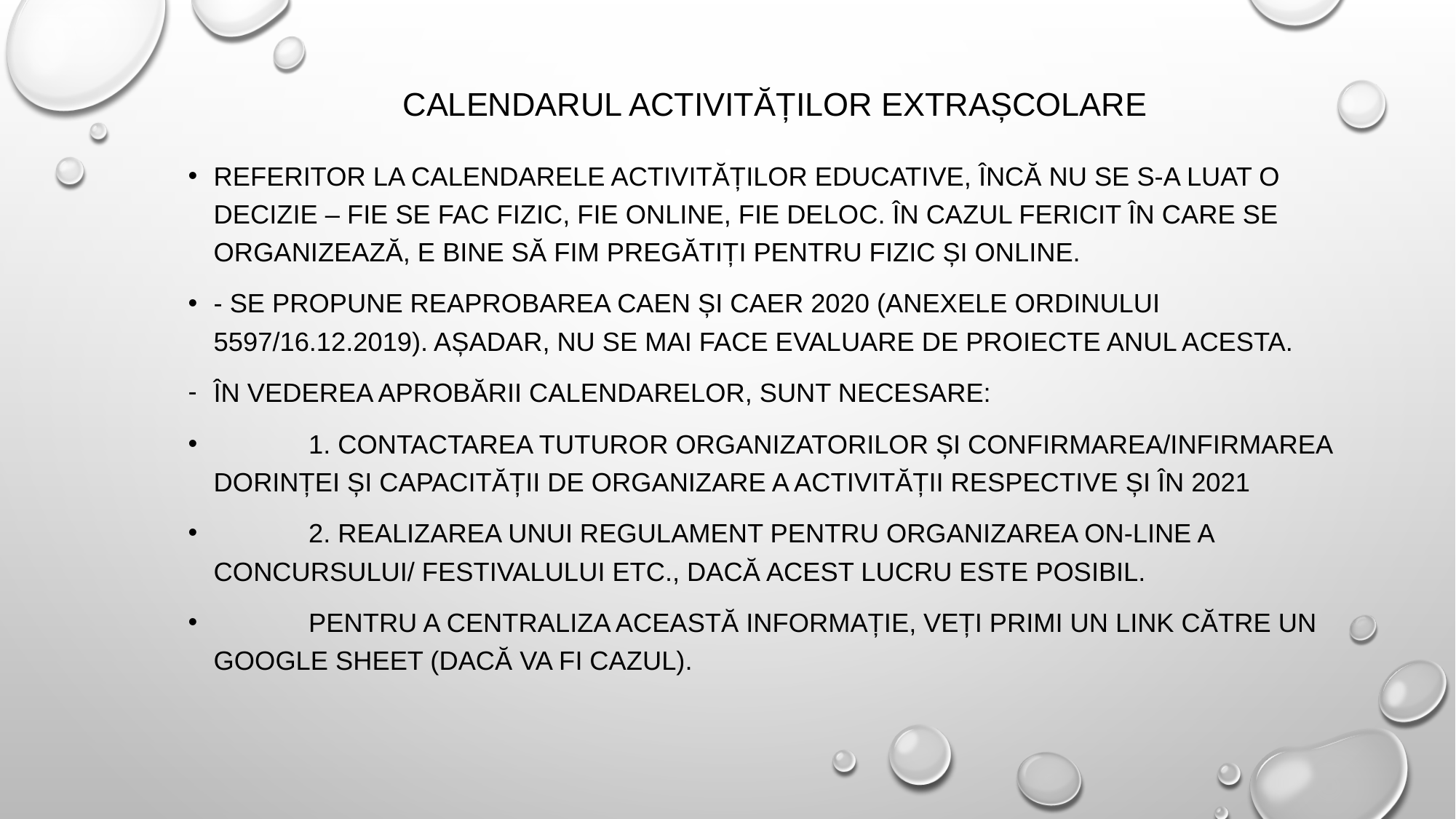

# Calendarul activităților extrașcolare
Referitor la calendarele activităților educative, încă nu se s-a luat O decizie – fie se fac fizic, fie online, fie deloc. În cazul fericit în care se organizează, e bine să fim pregătiți pentru fizic și online.
- Se propune reaprobarea CAEN și CAER 2020 (anexele ordinului 5597/16.12.2019). Așadar, nu se mai face evaluare de proiecte anul acesta.
În vederea aprobării calendarelor, sunt necesare:
	1. contactarea tuturor organizatorilor și confirmarea/infirmarea dorinței și capacității de organizare a activității respective și în 2021
	2. realizarea unui regulament pentru organizarea on-line a concursului/ festivalului etc., dacă acest lucru este posibil.
	Pentru a centraliza această informație, veți primi un link către un google sheet (dacă va fi cazul).